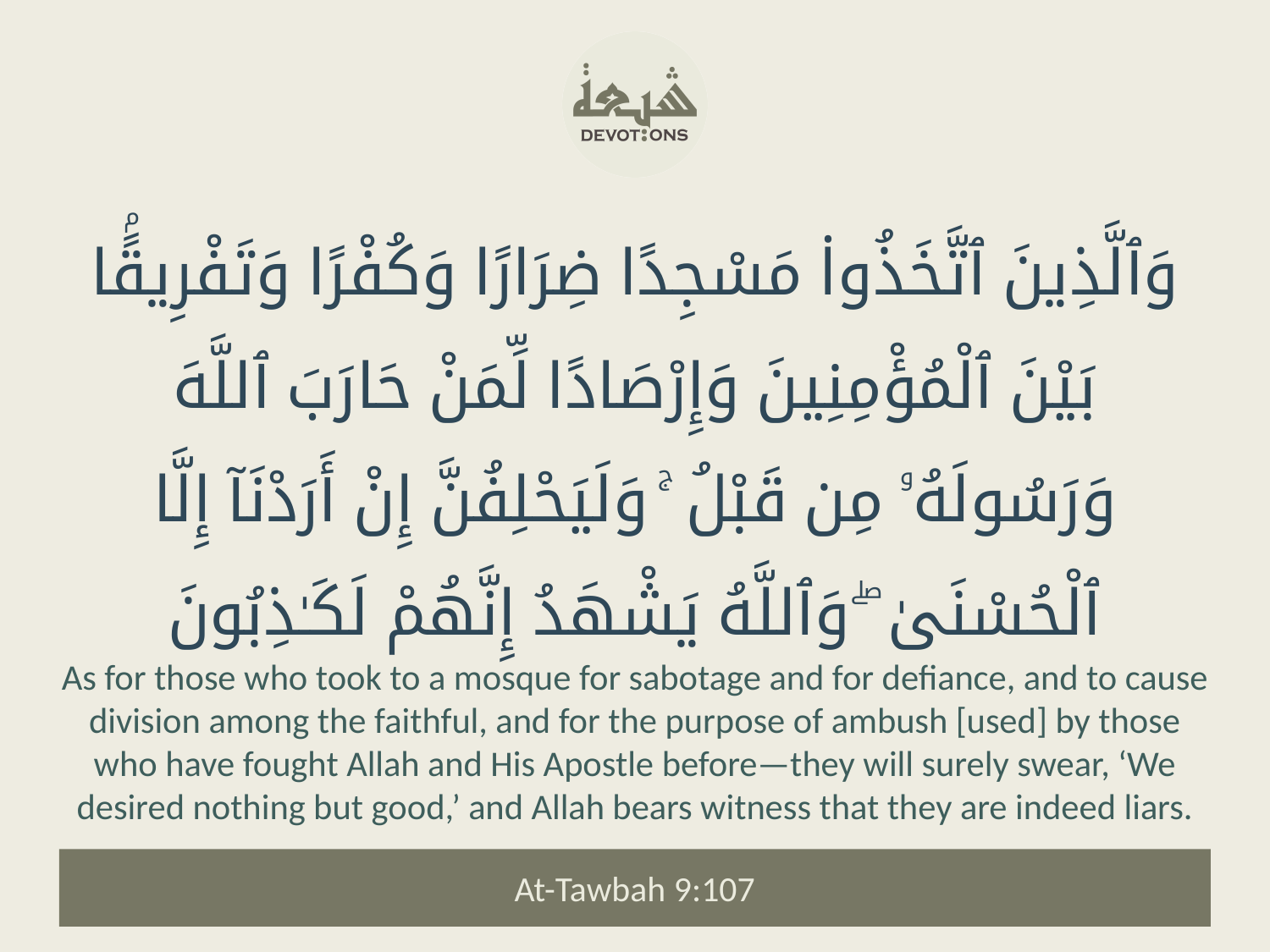

وَٱلَّذِينَ ٱتَّخَذُوا۟ مَسْجِدًا ضِرَارًا وَكُفْرًا وَتَفْرِيقًۢا بَيْنَ ٱلْمُؤْمِنِينَ وَإِرْصَادًا لِّمَنْ حَارَبَ ٱللَّهَ وَرَسُولَهُۥ مِن قَبْلُ ۚ وَلَيَحْلِفُنَّ إِنْ أَرَدْنَآ إِلَّا ٱلْحُسْنَىٰ ۖ وَٱللَّهُ يَشْهَدُ إِنَّهُمْ لَكَـٰذِبُونَ
As for those who took to a mosque for sabotage and for defiance, and to cause division among the faithful, and for the purpose of ambush [used] by those who have fought Allah and His Apostle before—they will surely swear, ‘We desired nothing but good,’ and Allah bears witness that they are indeed liars.
At-Tawbah 9:107